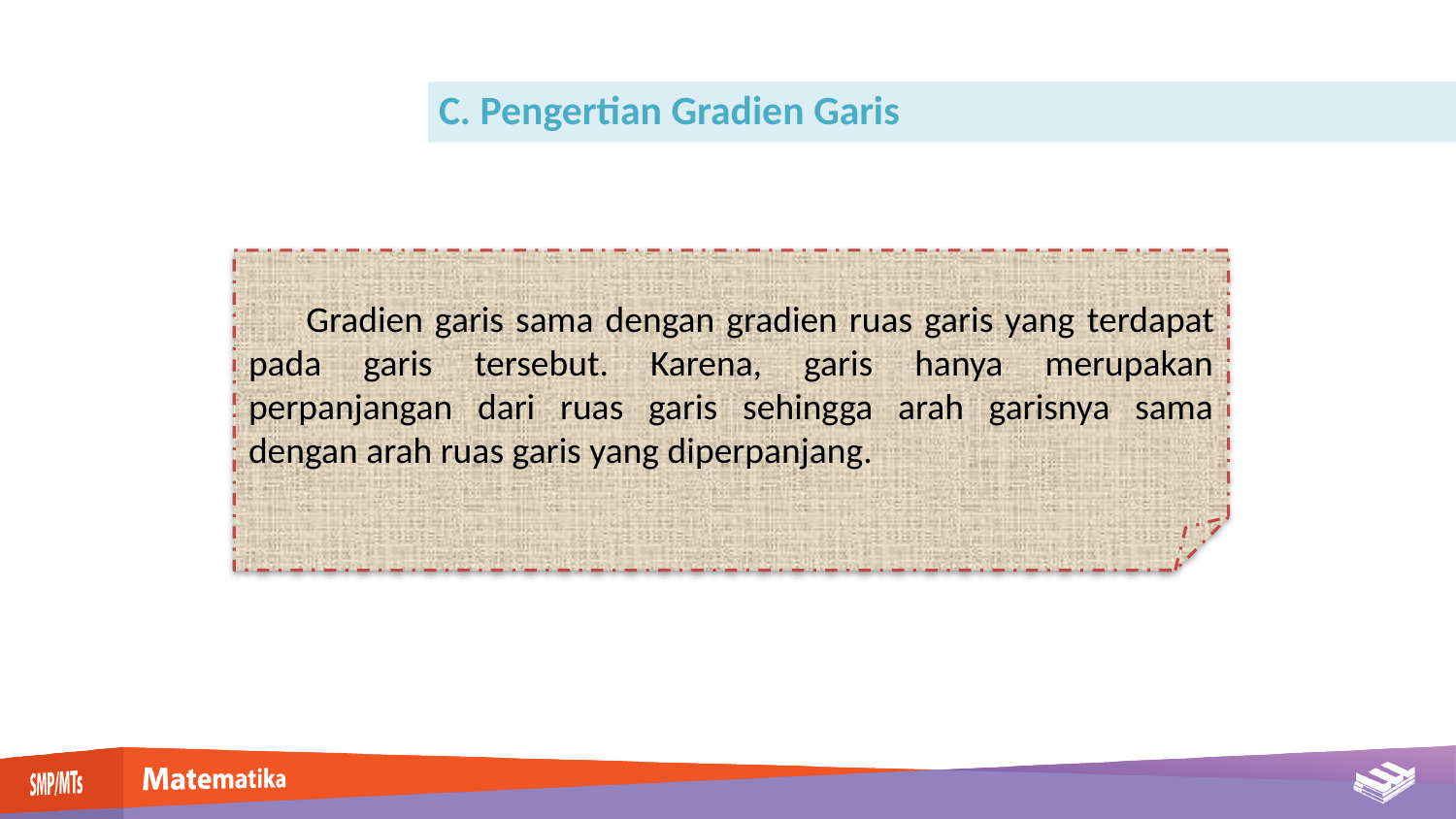

C. Pengertian Gradien Garis
Gradien garis sama dengan gradien ruas garis yang terdapat pada garis tersebut. Karena, garis hanya merupakan perpanjangan dari ruas garis sehingga arah garisnya sama dengan arah ruas garis yang diperpanjang.